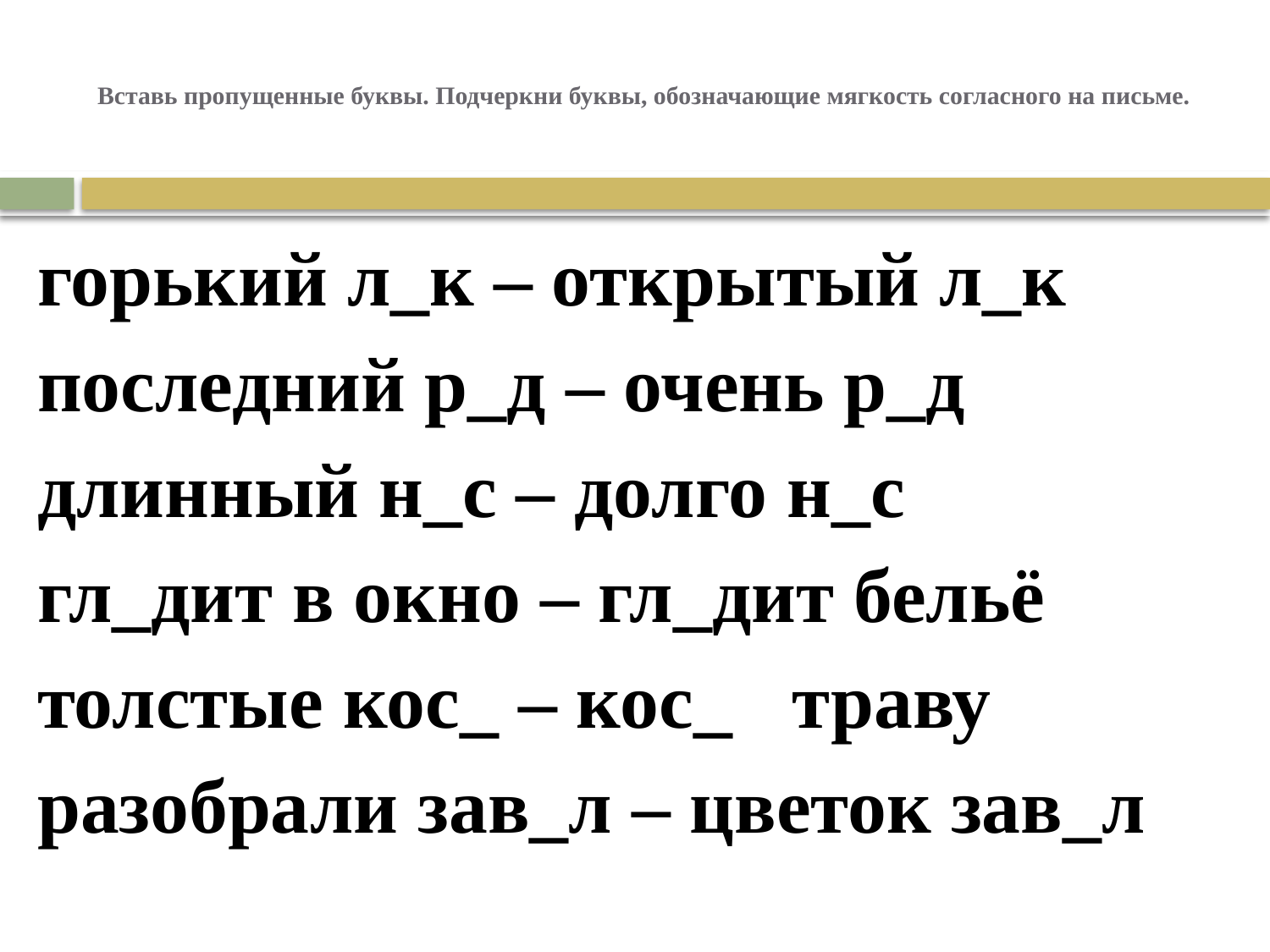

# Вставь пропущенные буквы. Подчеркни буквы, обозначающие мягкость согласного на письме.
горький л_к – открытый л_к
последний р_д – очень р_д
длинный н_с – долго н_с
гл_дит в окно – гл_дит бельё
толстые кос_ – кос_   траву
разобрали зав_л – цветок зав_л